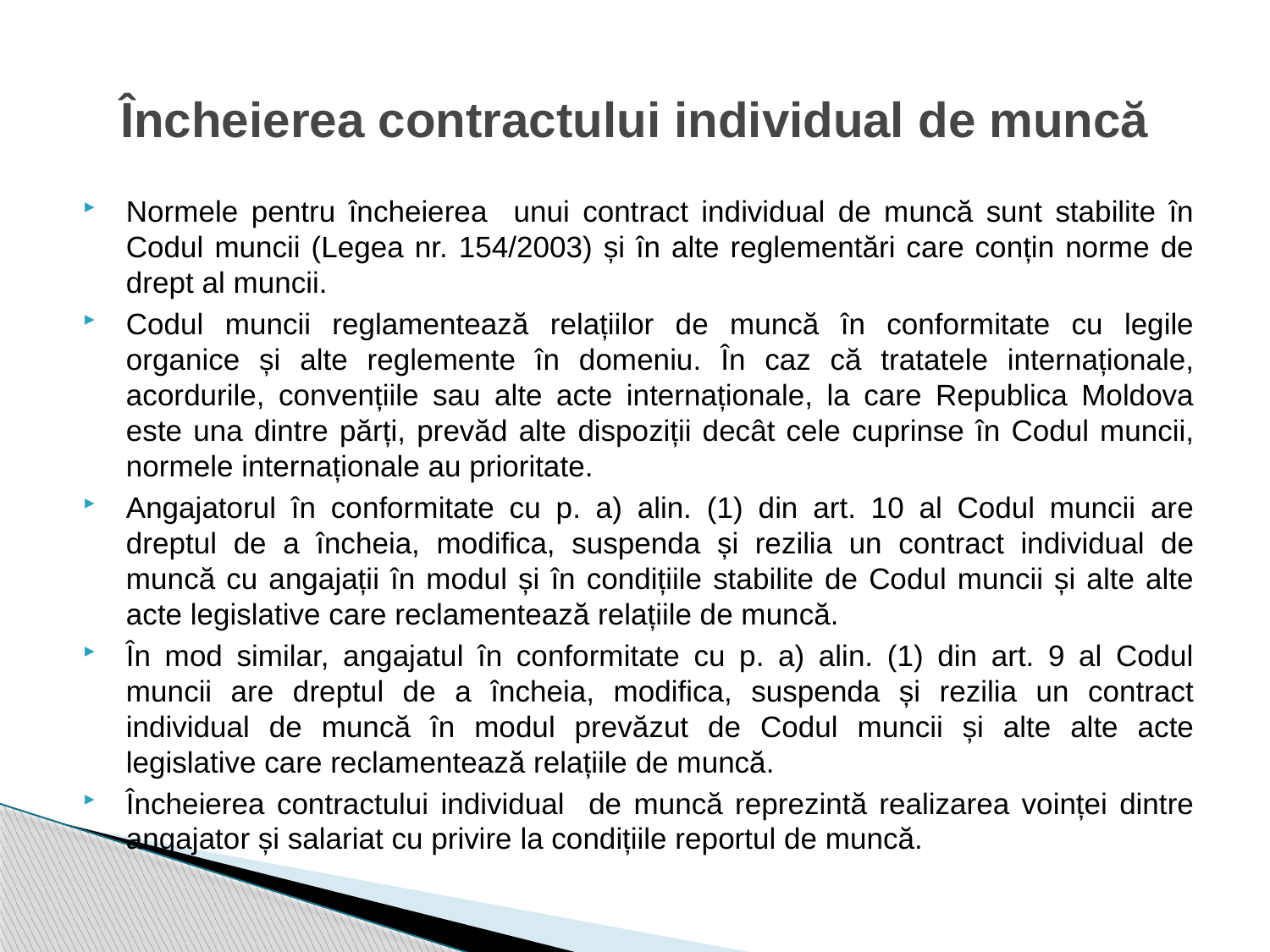

# Încheierea contractului individual de muncă
Normele pentru încheierea  unui contract individual de muncă sunt stabilite în Codul muncii (Legea nr. 154/2003) și în alte reglementări care conțin norme de drept al muncii.
Codul muncii reglamentează relațiilor de muncă în conformitate cu legile organice și alte reglemente în domeniu. În caz că tratatele internaționale, acordurile, convențiile sau alte acte internaționale, la care Republica Moldova este una dintre părți, prevăd alte dispoziții decât cele cuprinse în Codul muncii, normele internaționale au prioritate.
Angajatorul în conformitate cu p. a) alin. (1) din art. 10 al Codul muncii are dreptul de a încheia, modifica, suspenda și rezilia un contract individual de muncă cu angajații în modul și în condițiile stabilite de Codul muncii și alte alte acte legislative care reclamentează relațiile de muncă.
În mod similar, angajatul în conformitate cu p. a) alin. (1) din art. 9 al Codul muncii are dreptul de a încheia, modifica, suspenda și rezilia un contract individual de muncă în modul prevăzut de Codul muncii și alte alte acte legislative care reclamentează relațiile de muncă.
Încheierea contractului individual  de muncă reprezintă realizarea voinței dintre angajator și salariat cu privire la condițiile reportul de muncă.